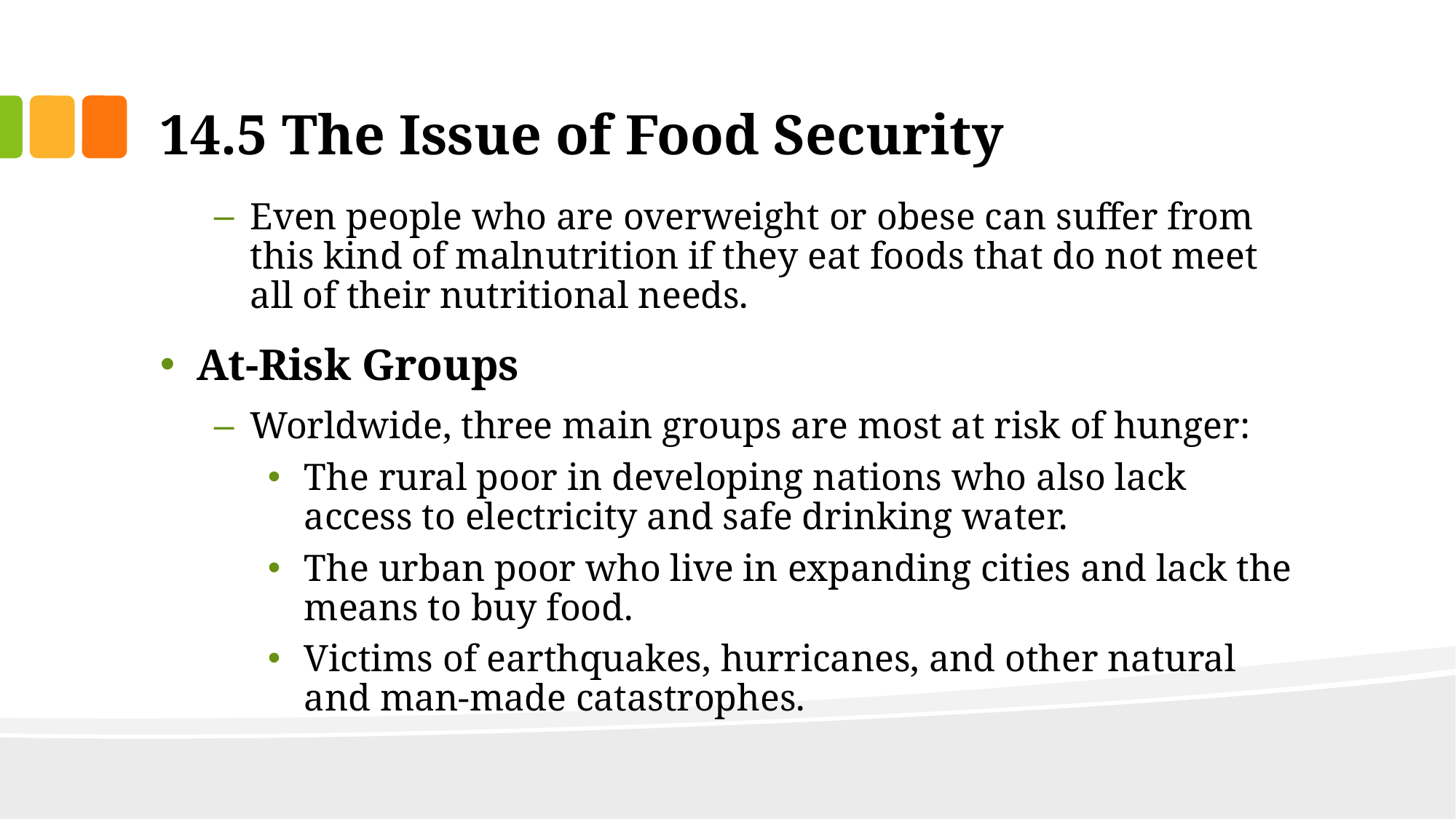

# 14.5 The Issue of Food Security
Even people who are overweight or obese can suffer from this kind of malnutrition if they eat foods that do not meet all of their nutritional needs.
At-Risk Groups
Worldwide, three main groups are most at risk of hunger:
The rural poor in developing nations who also lack access to electricity and safe drinking water.
The urban poor who live in expanding cities and lack the means to buy food.
Victims of earthquakes, hurricanes, and other natural and man-made catastrophes.